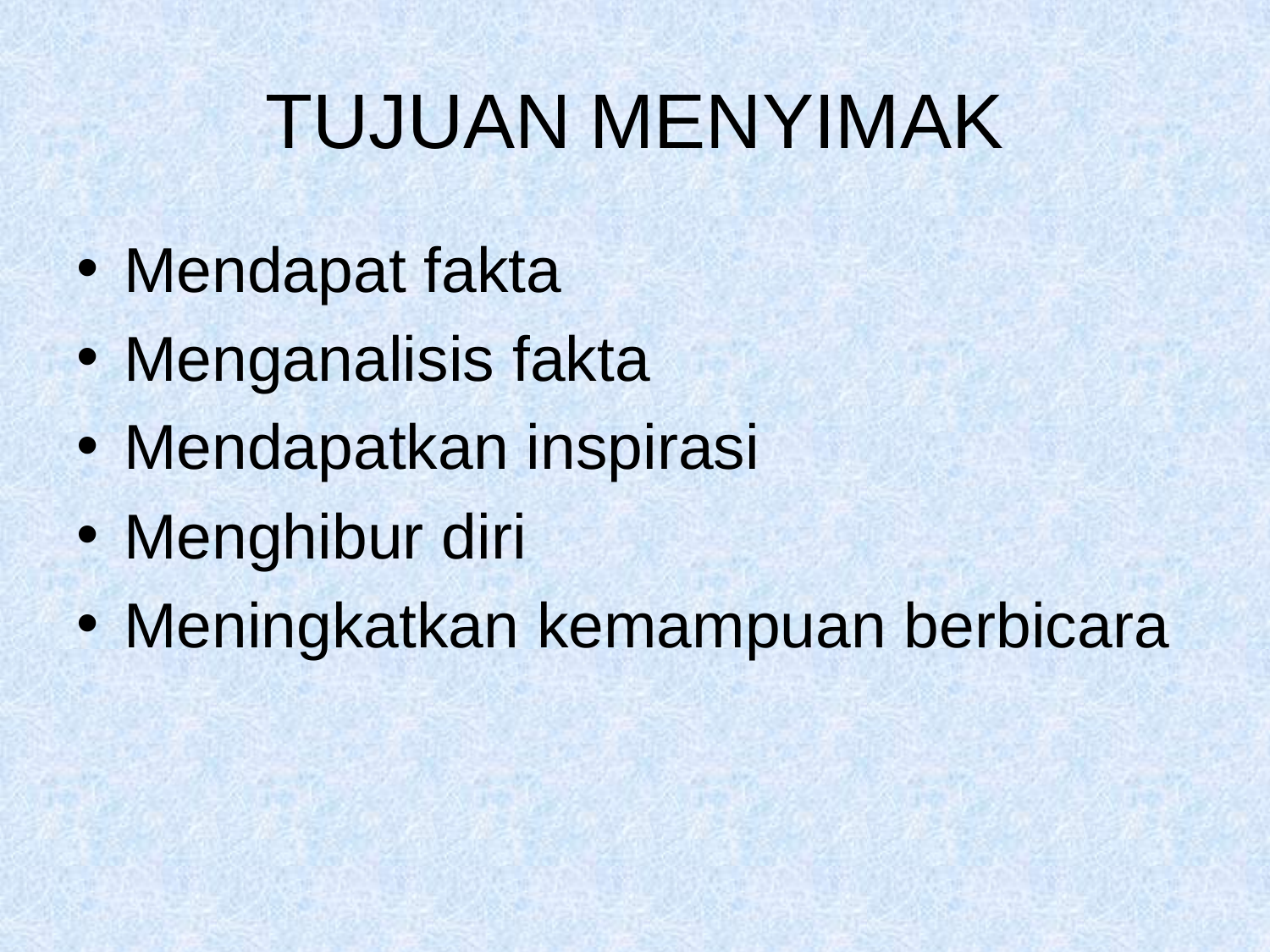

# TUJUAN MENYIMAK
Mendapat fakta
Menganalisis fakta
Mendapatkan inspirasi
Menghibur diri
Meningkatkan kemampuan berbicara